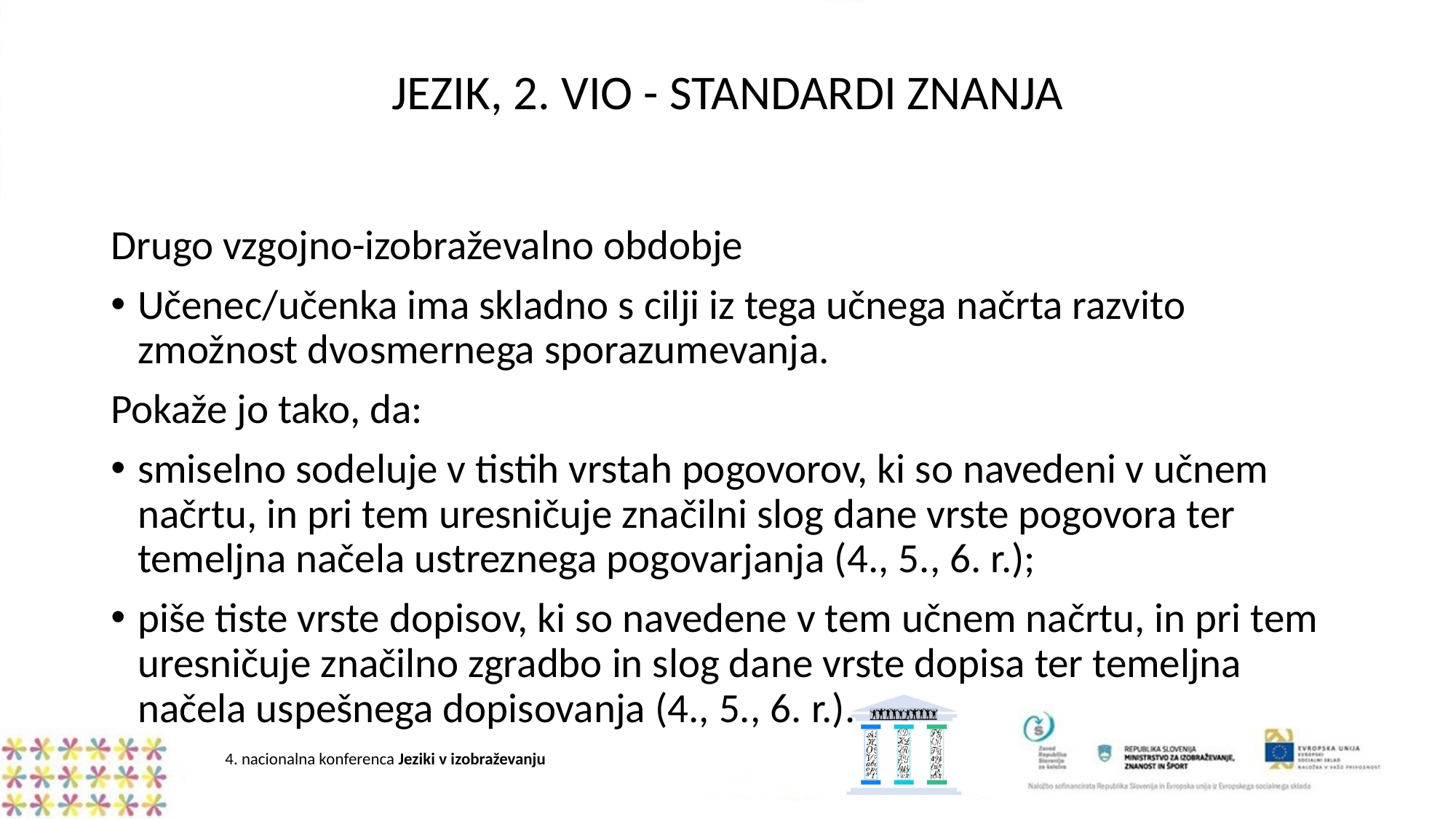

# JEZIK, 2. VIO - STANDARDI ZNANJA
Drugo vzgojno-izobraževalno obdobje
Učenec/učenka ima skladno s cilji iz tega učnega načrta razvito zmožnost dvosmernega sporazumevanja.
Pokaže jo tako, da:
smiselno sodeluje v tistih vrstah pogovorov, ki so navedeni v učnem načrtu, in pri tem uresničuje značilni slog dane vrste pogovora ter temeljna načela ustreznega pogovarjanja (4., 5., 6. r.);
piše tiste vrste dopisov, ki so navedene v tem učnem načrtu, in pri tem uresničuje značilno zgradbo in slog dane vrste dopisa ter temeljna načela uspešnega dopisovanja (4., 5., 6. r.).